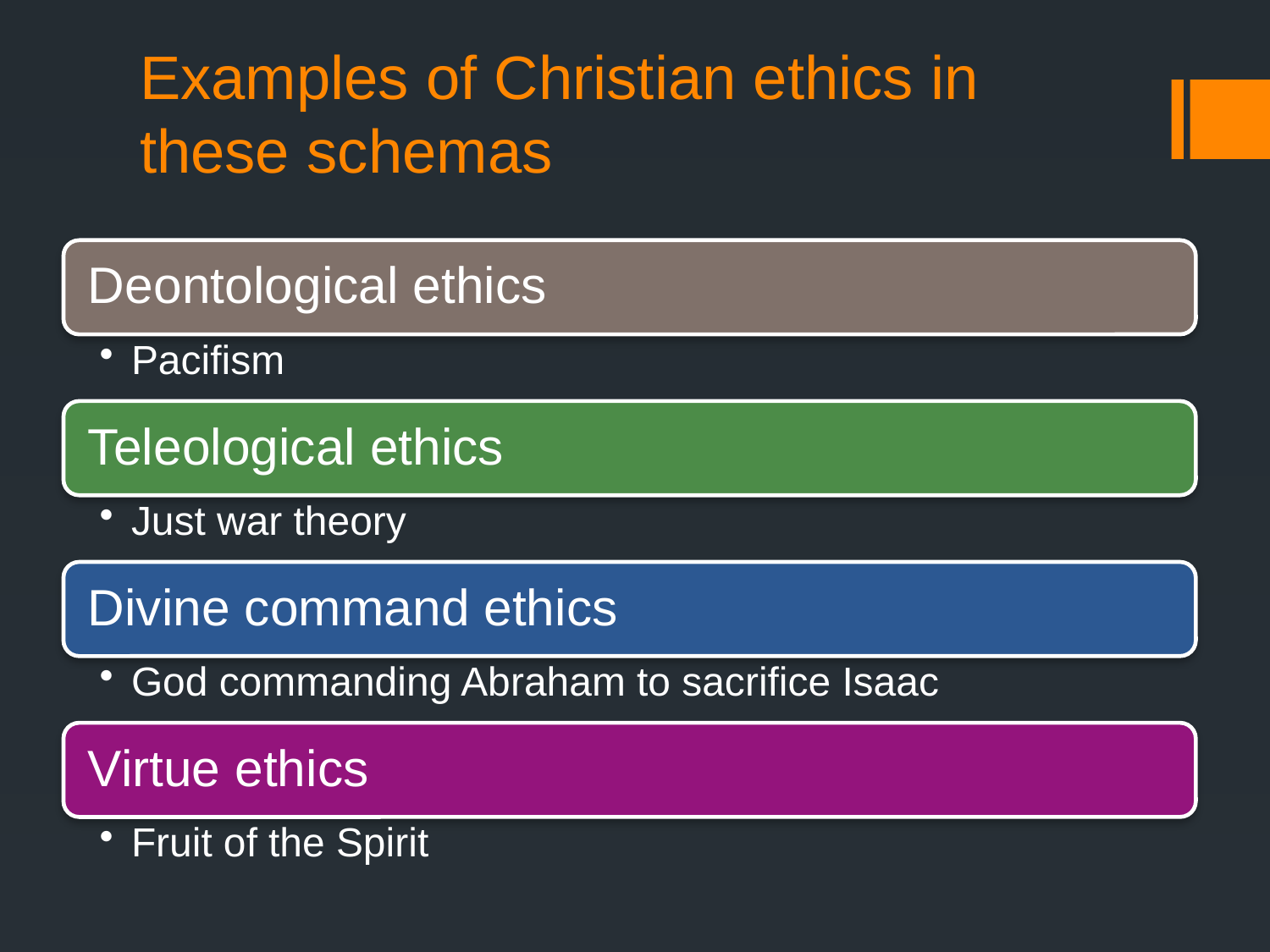

# Examples of Christian ethics in these schemas
Deontological ethics
Pacifism
Teleological ethics
Just war theory
Divine command ethics
God commanding Abraham to sacrifice Isaac
Virtue ethics
Fruit of the Spirit